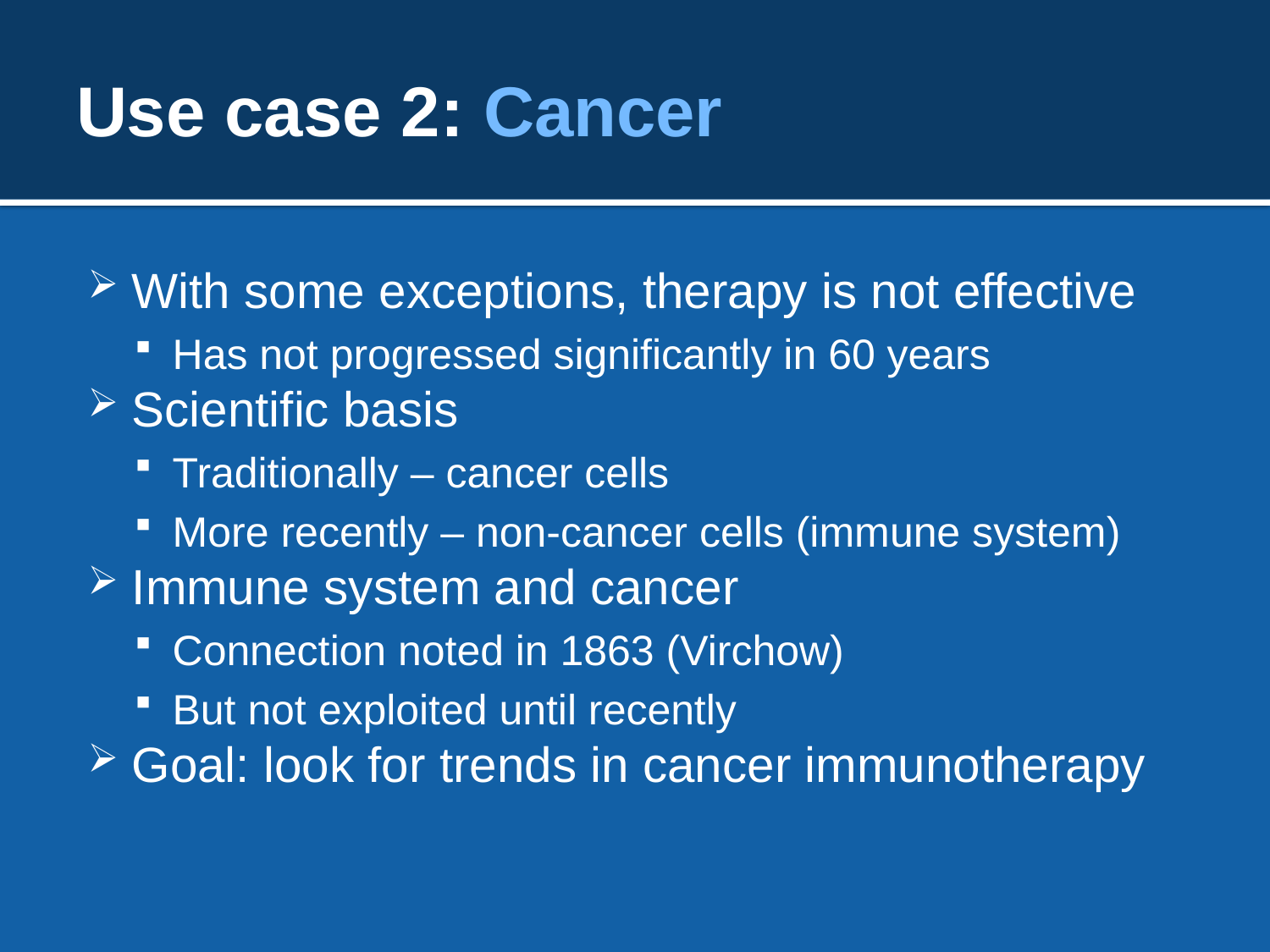

# Use case 2: Cancer
With some exceptions, therapy is not effective
Has not progressed significantly in 60 years
Scientific basis
Traditionally – cancer cells
More recently – non-cancer cells (immune system)
Immune system and cancer
Connection noted in 1863 (Virchow)
But not exploited until recently
Goal: look for trends in cancer immunotherapy